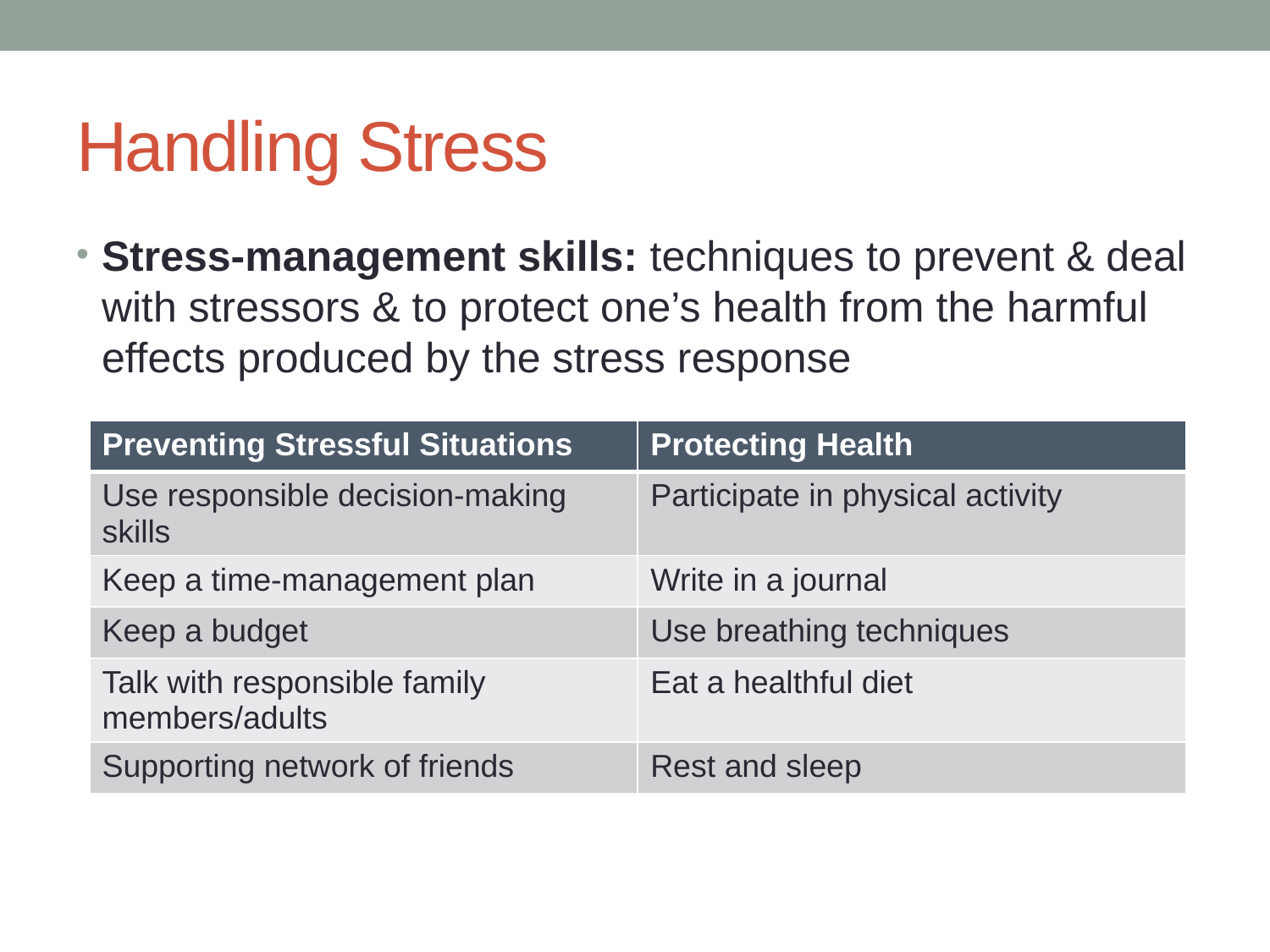

# Handling Stress
Stress-management skills: techniques to prevent & deal with stressors & to protect one’s health from the harmful effects produced by the stress response

| Preventing Stressful Situations | Protecting Health |
| --- | --- |
| Use responsible decision-making skills | Participate in physical activity |
| Keep a time-management plan | Write in a journal |
| Keep a budget | Use breathing techniques |
| Talk with responsible family members/adults | Eat a healthful diet |
| Supporting network of friends | Rest and sleep |